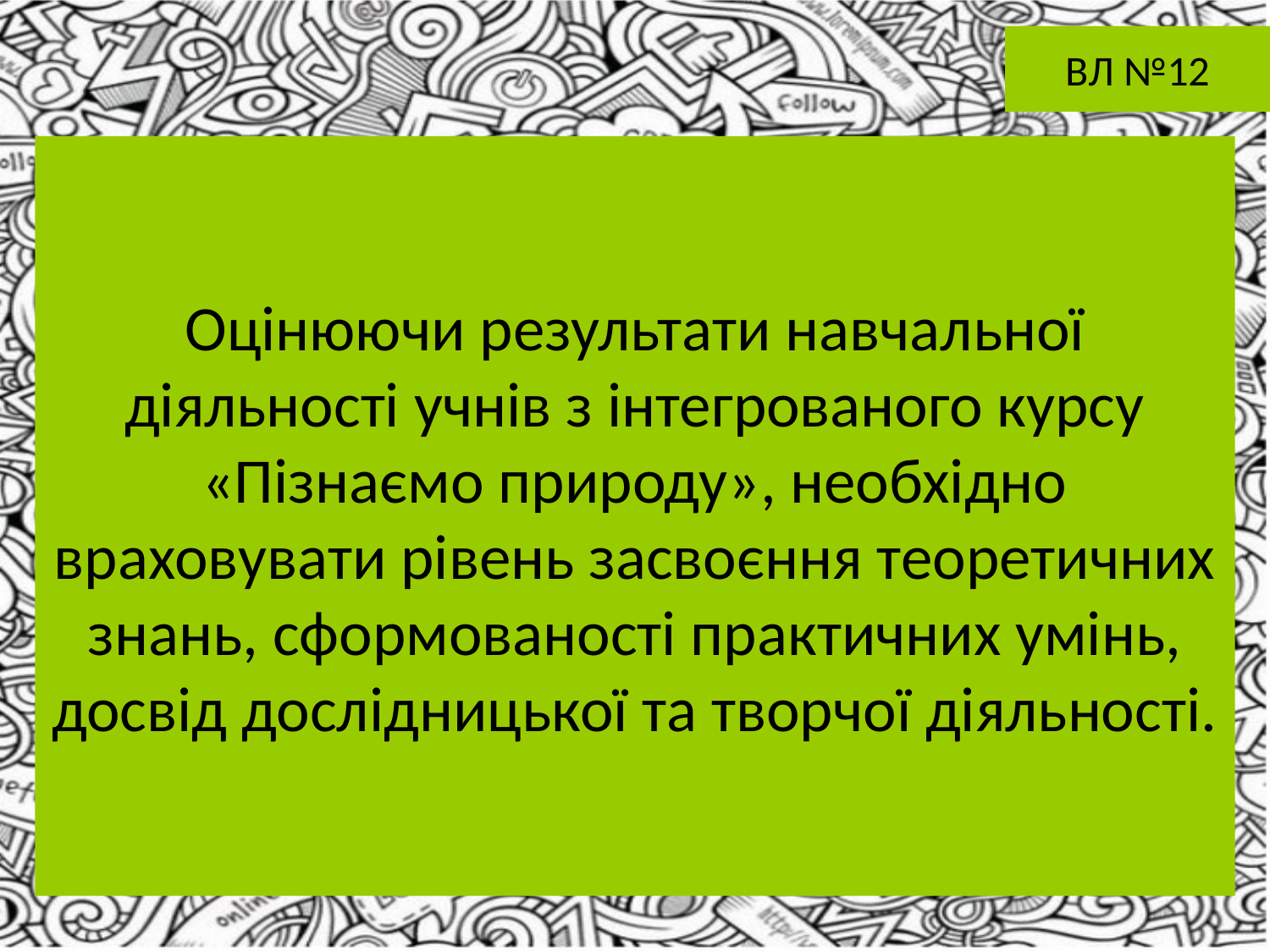

ВЛ №12
# Оцінюючи результати навчальної діяльності учнів з інтегрованого курсу «Пізнаємо природу», необхідно враховувати рівень засвоєння теоретичних знань, сформованості практичних умінь, досвід дослідницької та творчої діяльності.